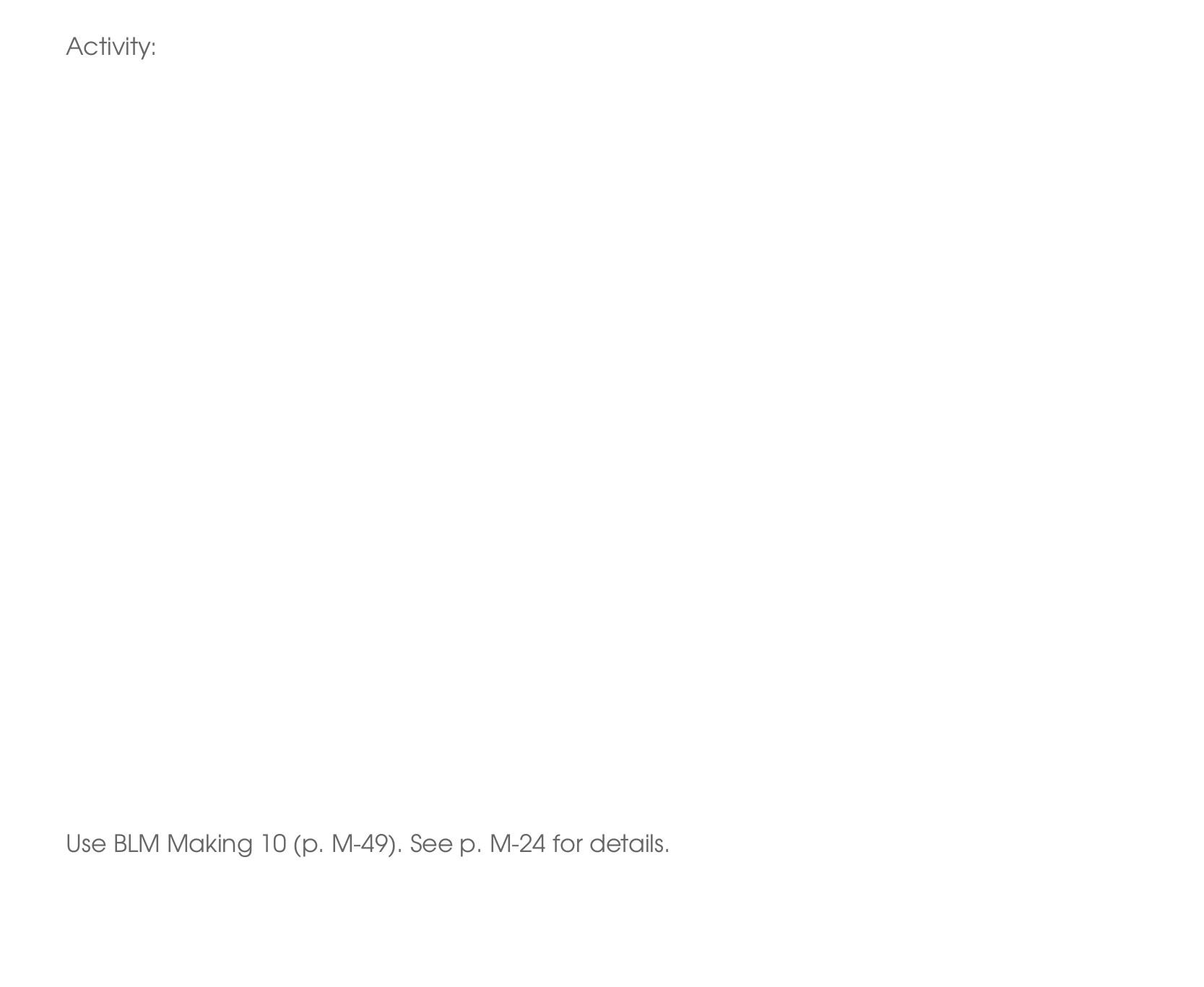

Activity:
Use BLM Making 10 (p. M-49). See p. M-24 for details.